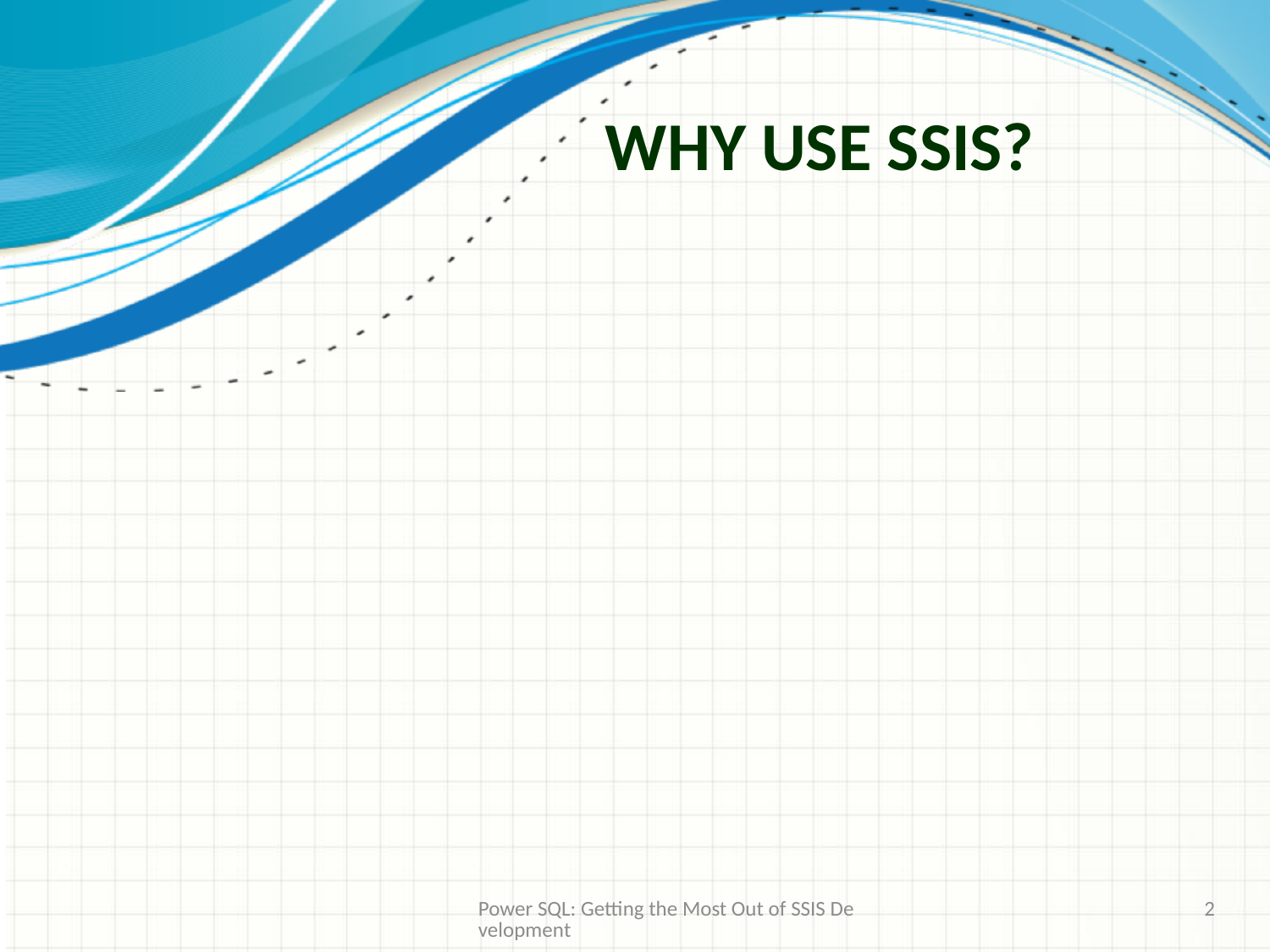

# Why Use SSIS?
Power SQL: Getting the Most Out of SSIS Development
2